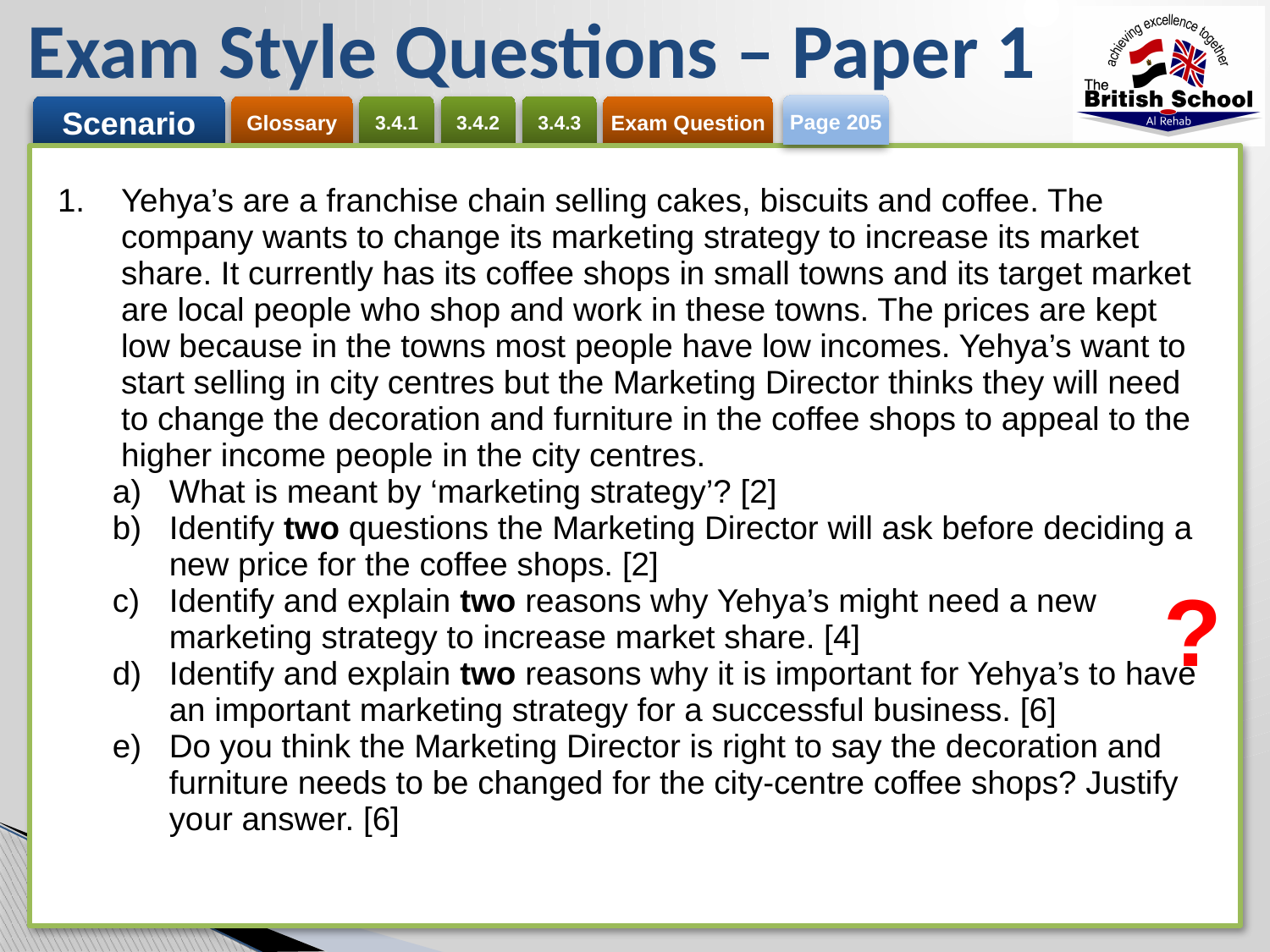

# Exam Style Questions – Paper 1
Page 205
| Yehya’s are a franchise chain selling cakes, biscuits and coffee. The company wants to change its marketing strategy to increase its market share. It currently has its coffee shops in small towns and its target market are local people who shop and work in these towns. The prices are kept low because in the towns most people have low incomes. Yehya’s want to start selling in city centres but the Marketing Director thinks they will need to change the decoration and furniture in the coffee shops to appeal to the higher income people in the city centres. What is meant by ‘marketing strategy’? [2] Identify two questions the Marketing Director will ask before deciding a new price for the coffee shops. [2] Identify and explain two reasons why Yehya’s might need a new marketing strategy to increase market share. [4] Identify and explain two reasons why it is important for Yehya’s to have an important marketing strategy for a successful business. [6] Do you think the Marketing Director is right to say the decoration and furniture needs to be changed for the city-centre coffee shops? Justify your answer. [6] |
| --- |
?